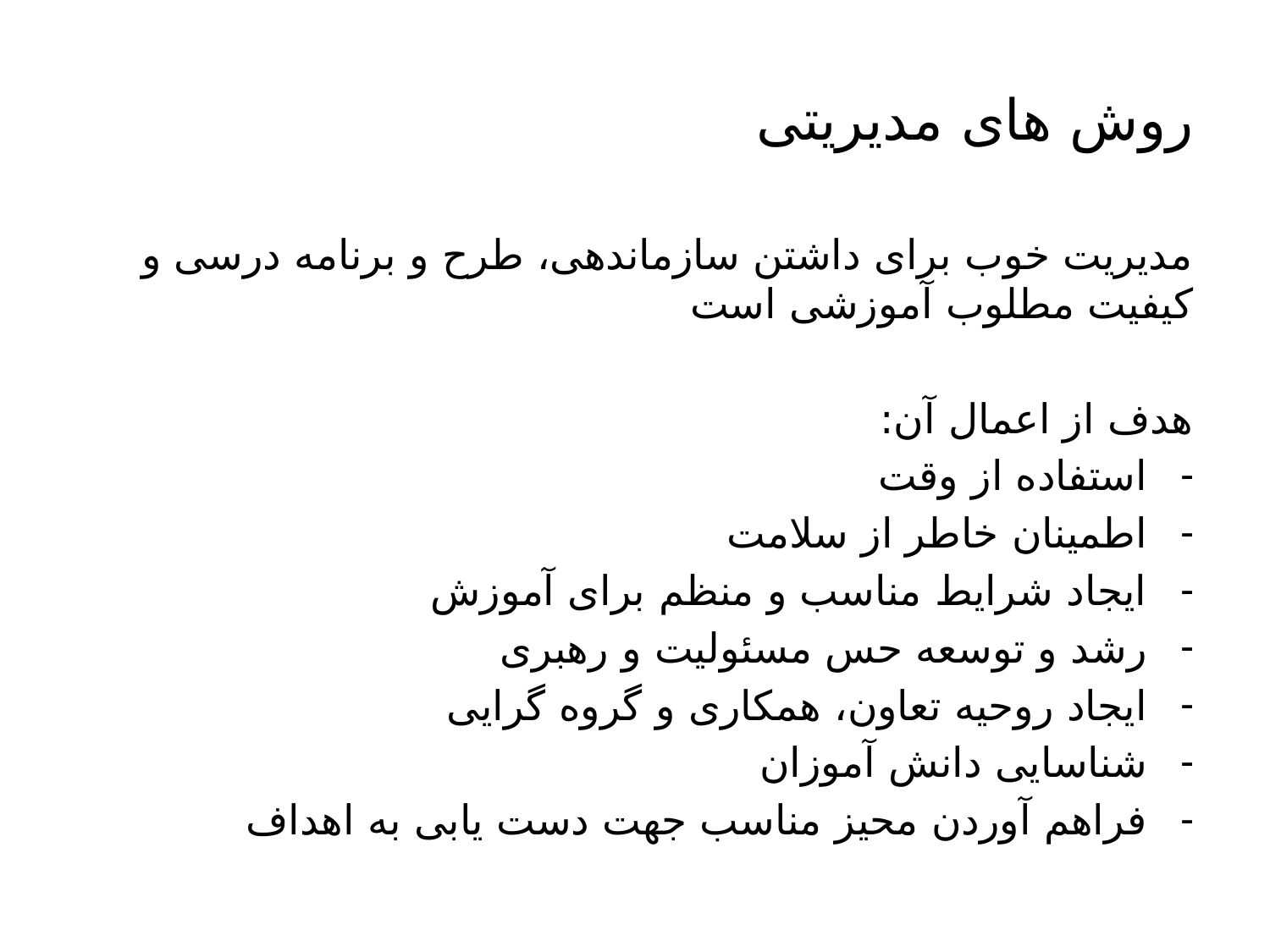

# روش های مدیریتی
مدیریت خوب برای داشتن سازماندهی، طرح و برنامه درسی و کیفیت مطلوب آموزشی است

هدف از اعمال آن:
استفاده از وقت
اطمینان خاطر از سلامت
ایجاد شرایط مناسب و منظم برای آموزش
رشد و توسعه حس مسئولیت و رهبری
ایجاد روحیه تعاون، همکاری و گروه گرایی
شناسایی دانش آموزان
فراهم آوردن محیز مناسب جهت دست یابی به اهداف